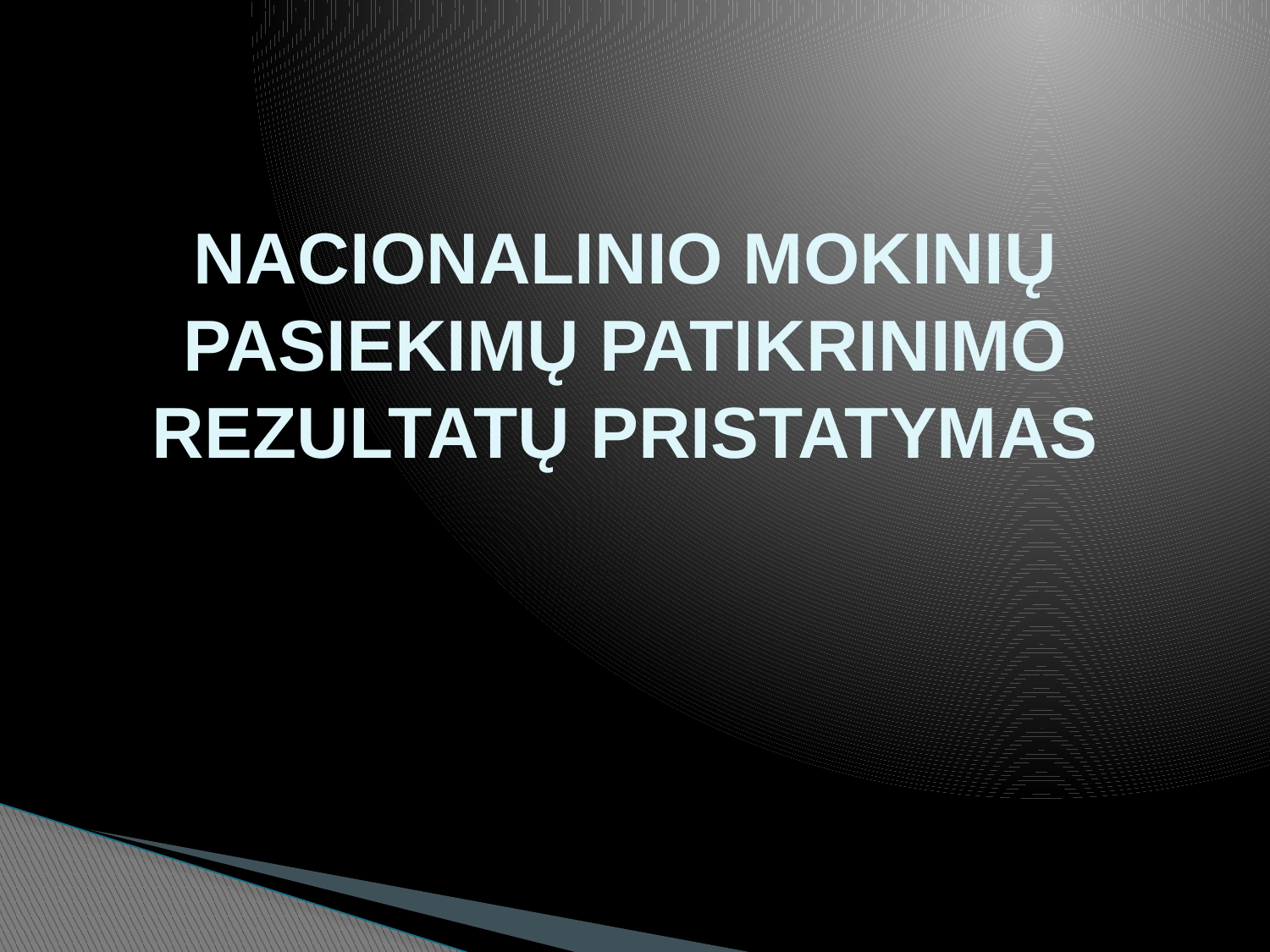

# NACIONALINIO MOKINIŲ PASIEKIMŲ PATIKRINIMO REZULTATŲ PRISTATYMAS